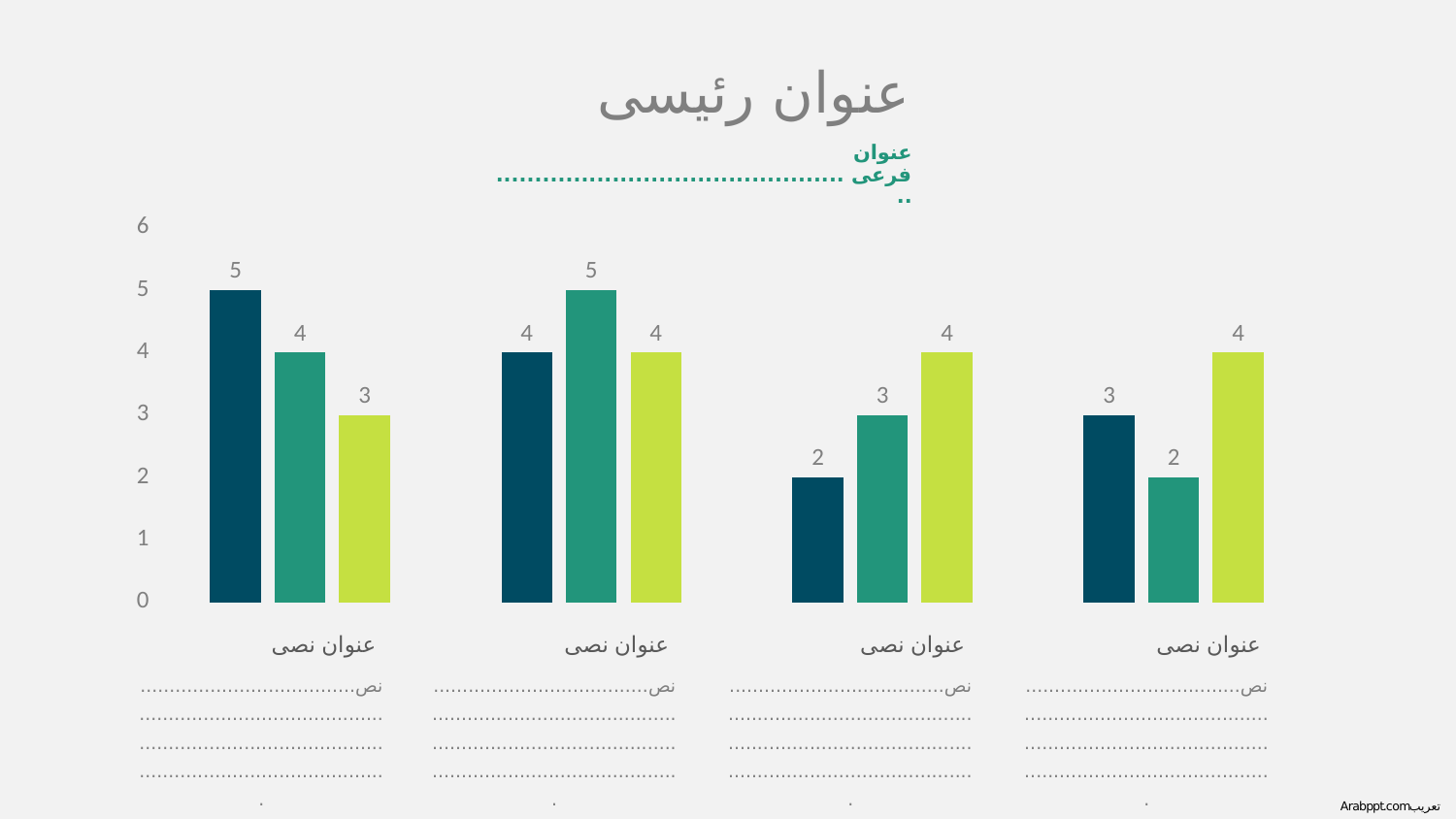

عنوان رئيسى
عنوان فرعى ...............................................

### Chart

| Category | Series 1 | Series 2 | Series 3 |
|---|---|---|---|
| Category 1 | 5.0 | 4.0 | 3.0 |
| Category 2 | 4.0 | 5.0 | 4.0 |
| Category 3 | 2.0 | 3.0 | 4.0 |
| Category 4 | 3.0 | 2.0 | 4.0 |
عنوان نصى
نص....................................................................................................................................................................
عنوان نصى
نص....................................................................................................................................................................
عنوان نصى
نص....................................................................................................................................................................
عنوان نصى
نص....................................................................................................................................................................